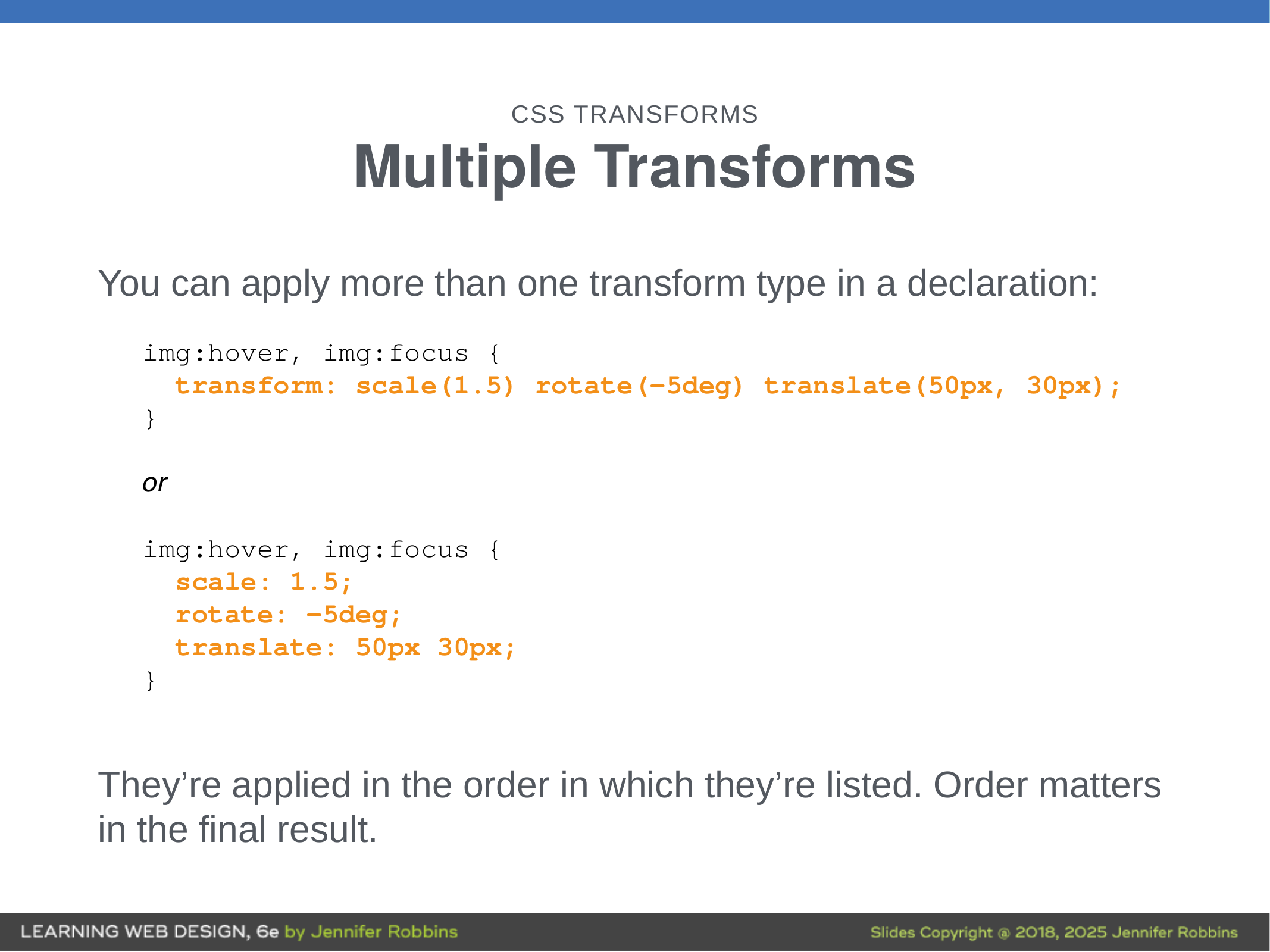

# CSS TRANSFORMS
Multiple Transforms
You can apply more than one transform type in a declaration:
img:hover, img:focus {
  transform: scale(1.5) rotate(-5deg) translate(50px, 30px);
}

or

img:hover, img:focus {
  scale: 1.5;
  rotate: -5deg;
  translate: 50px 30px;
}

They’re applied in the order in which they’re listed. Order matters in the final result.